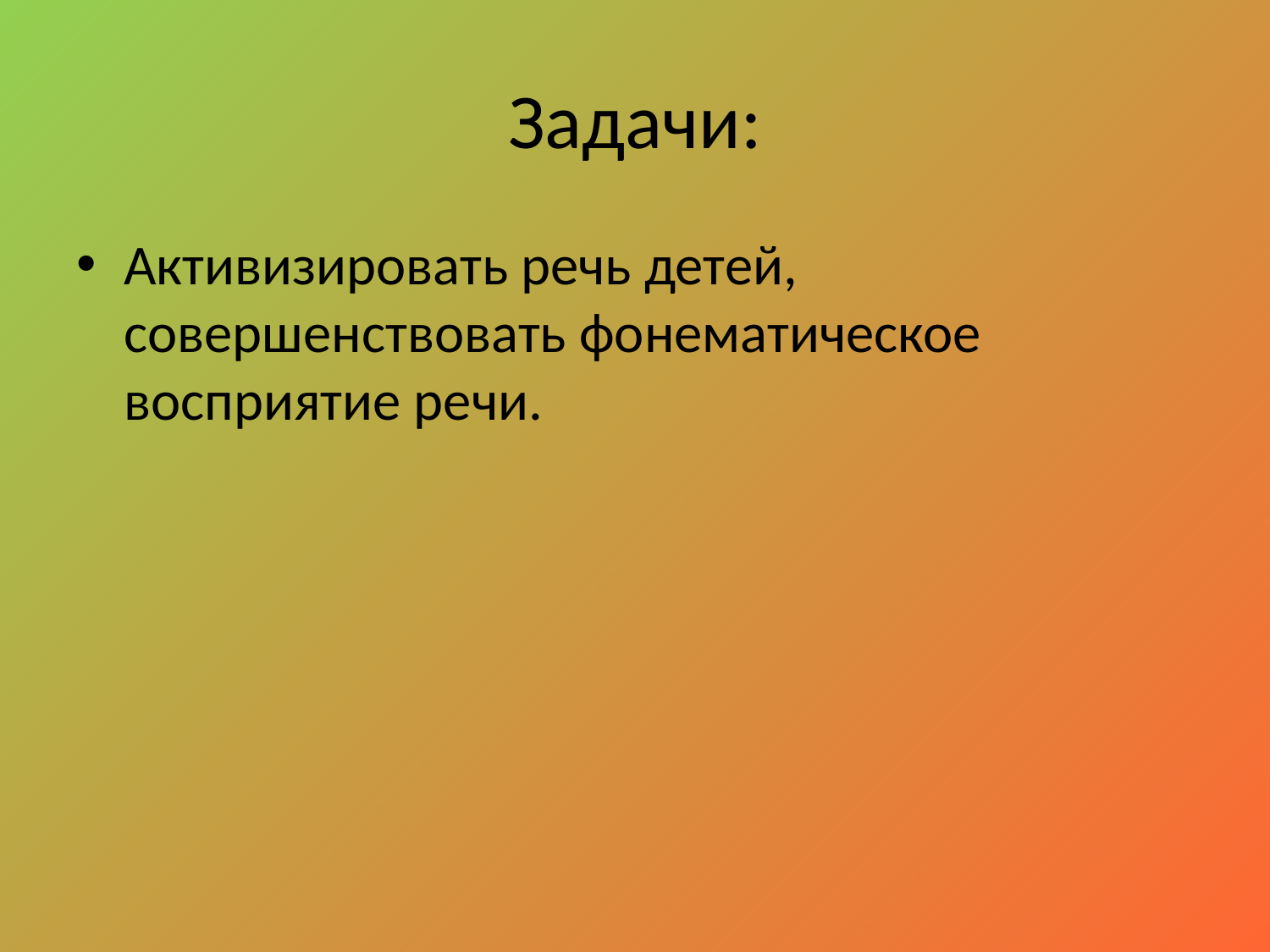

# Задачи:
Активизировать речь детей, совершенствовать фонематическое восприятие речи.